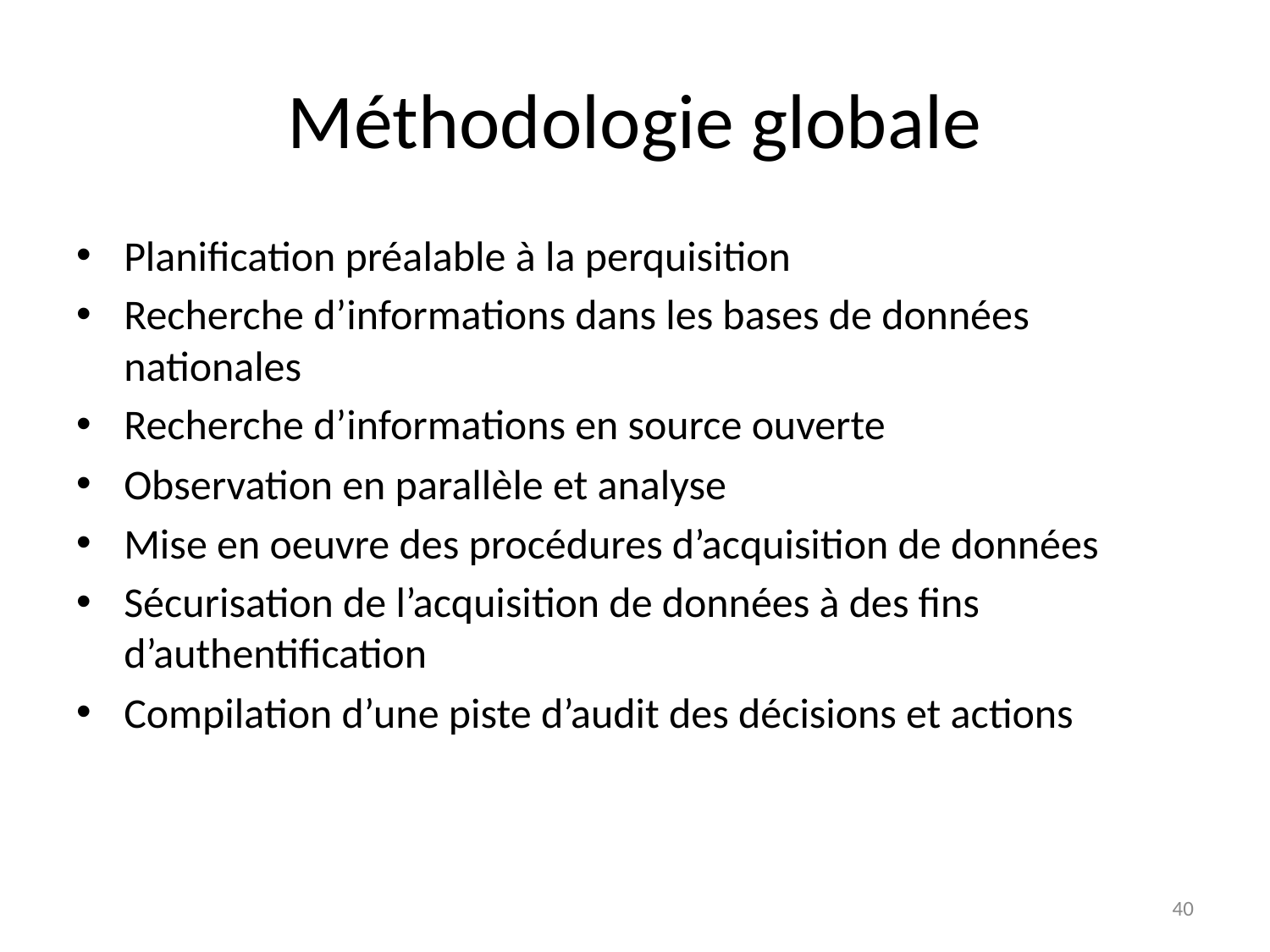

# Méthodologie globale
Planification préalable à la perquisition
Recherche d’informations dans les bases de données nationales
Recherche d’informations en source ouverte
Observation en parallèle et analyse
Mise en oeuvre des procédures d’acquisition de données
Sécurisation de l’acquisition de données à des fins d’authentification
Compilation d’une piste d’audit des décisions et actions
40